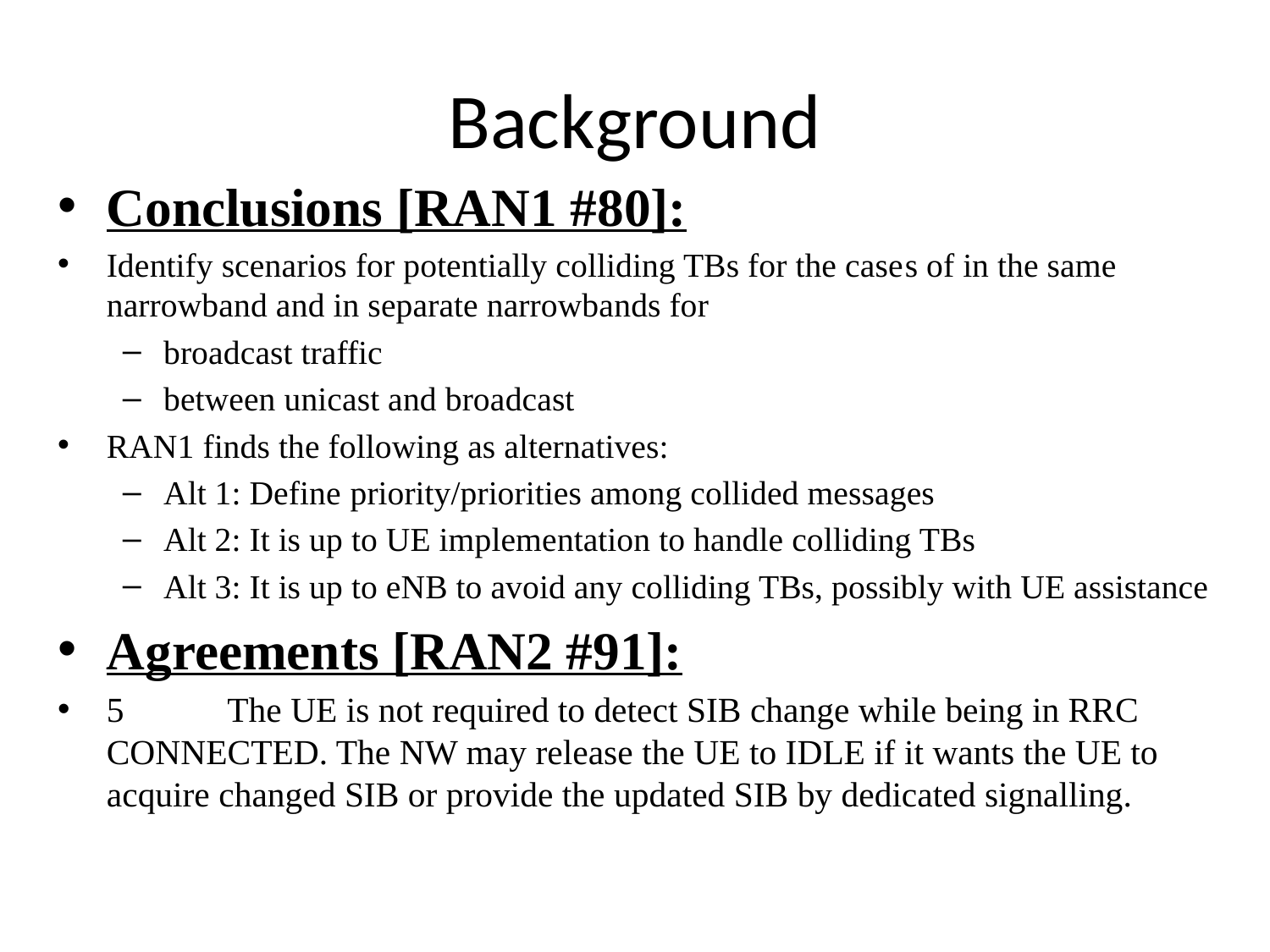

# Background
Conclusions [RAN1 #80]:
Identify scenarios for potentially colliding TBs for the cases of in the same narrowband and in separate narrowbands for
broadcast traffic
between unicast and broadcast
RAN1 finds the following as alternatives:
Alt 1: Define priority/priorities among collided messages
Alt 2: It is up to UE implementation to handle colliding TBs
Alt 3: It is up to eNB to avoid any colliding TBs, possibly with UE assistance
Agreements [RAN2 #91]:
5	The UE is not required to detect SIB change while being in RRC CONNECTED. The NW may release the UE to IDLE if it wants the UE to acquire changed SIB or provide the updated SIB by dedicated signalling.